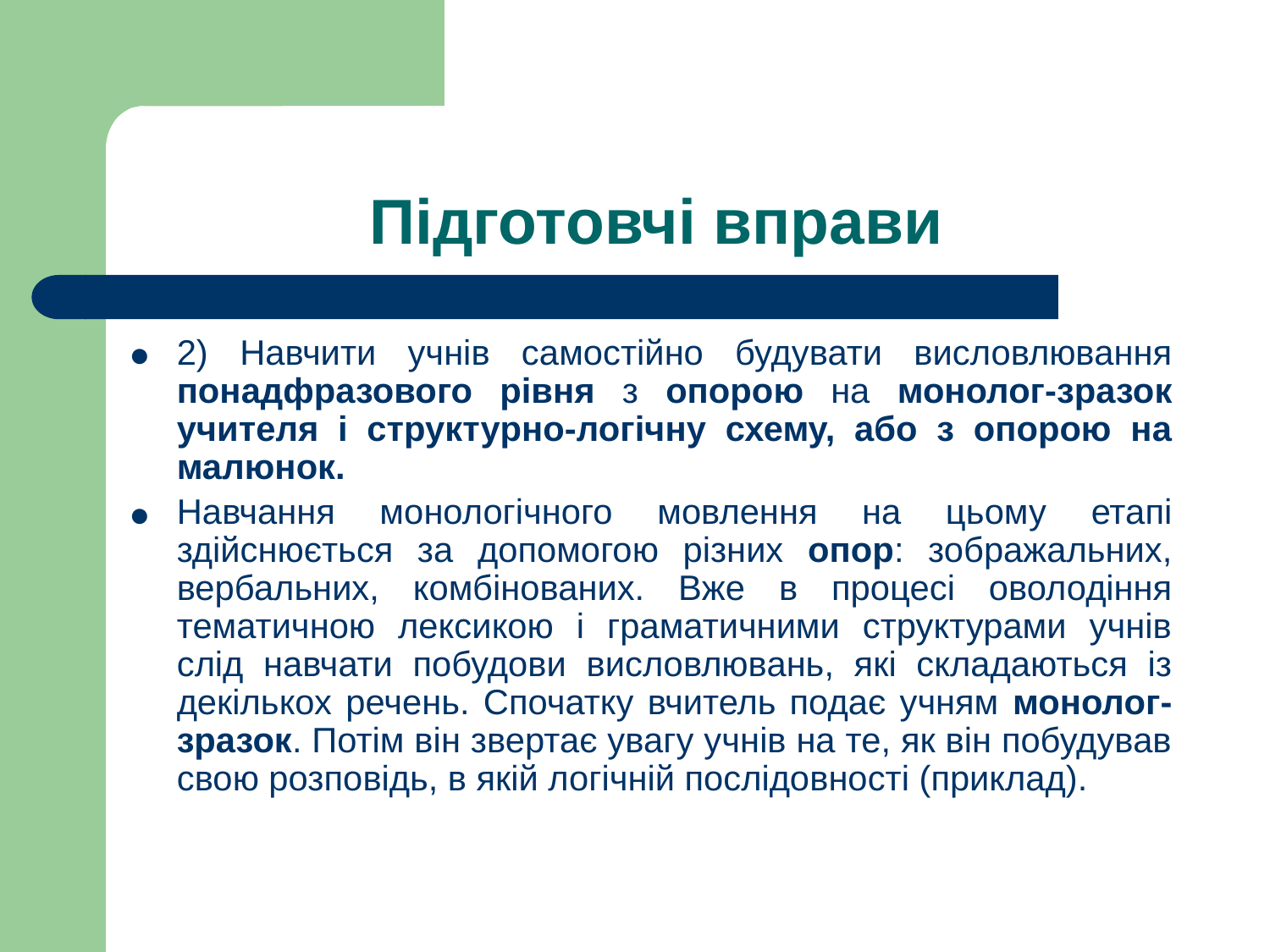

# Підготовчі вправи
2) Навчити учнів самостійно будувати висловлювання понадфразового рівня з опорою на монолог-зразок учителя і структурно-логічну схему, або з опорою на малюнок.
Навчання монологічного мовлення на цьому етапі здійснюється за допомогою різних опор: зображальних, вербальних, комбінованих. Вже в процесі оволодіння тематичною лексикою і граматичними структурами учнів слід навчати побудови висловлювань, які складаються із декількох речень. Спочатку вчитель подає учням монолог-зразок. Потім він звертає увагу учнів на те, як він побудував свою розповідь, в якій логічній послідовності (приклад).